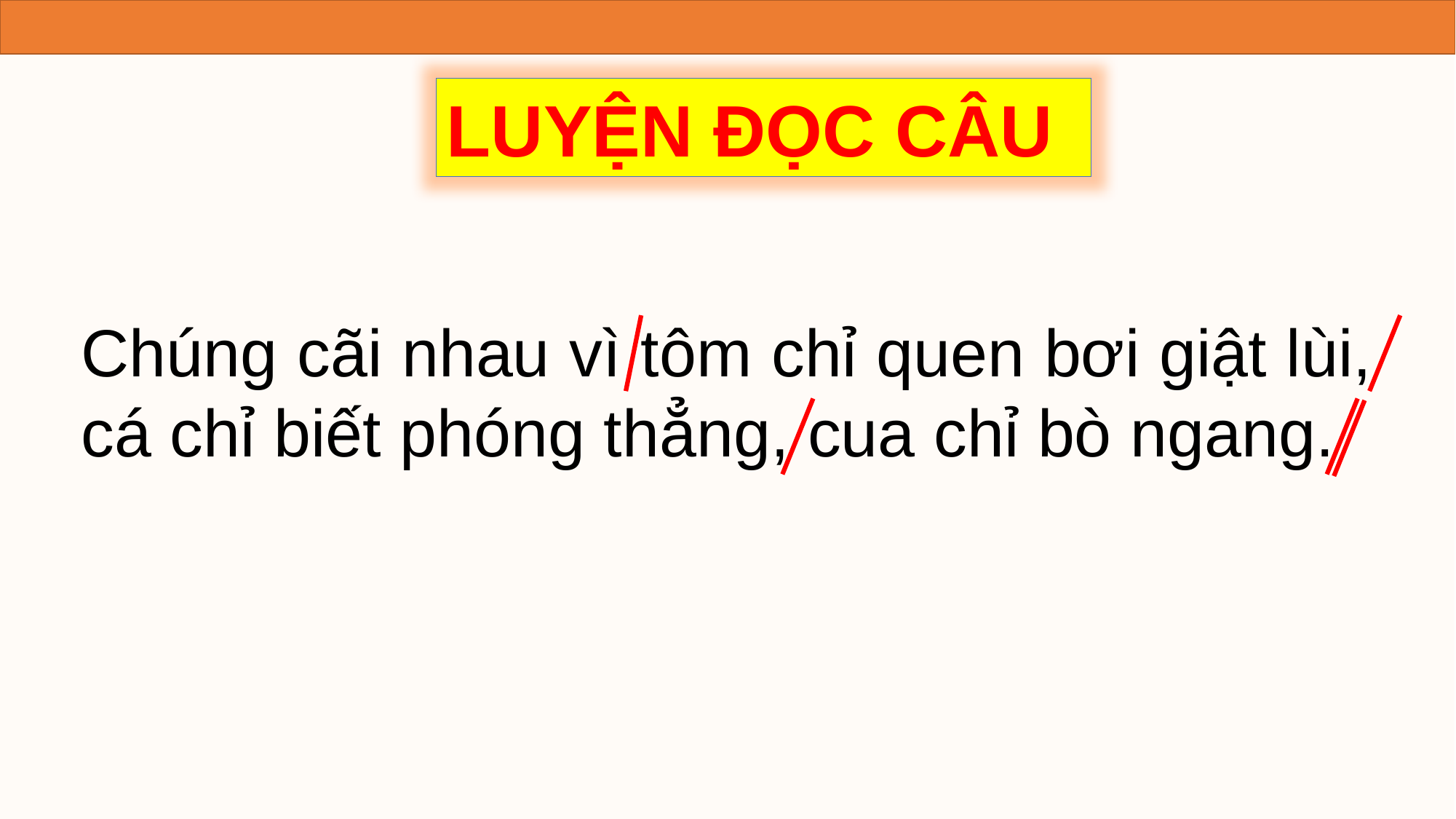

LUYỆN ĐỌC CÂU
Chúng cãi nhau vì tôm chỉ quen bơi giật lùi, cá chỉ biết phóng thẳng, cua chỉ bò ngang.